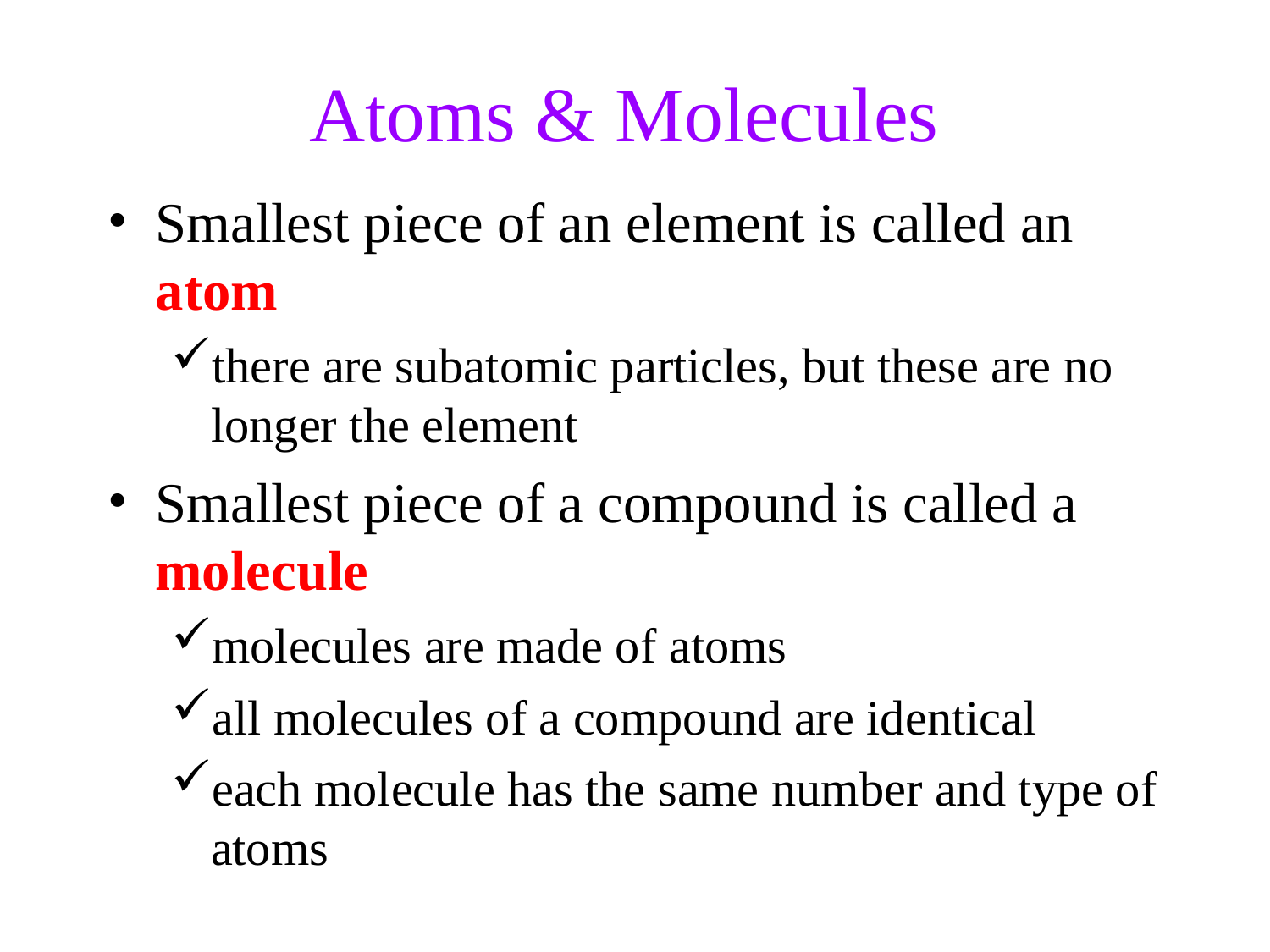

Atoms & Molecules
Smallest piece of an element is called an atom
there are subatomic particles, but these are no longer the element
Smallest piece of a compound is called a molecule
molecules are made of atoms
all molecules of a compound are identical
each molecule has the same number and type of atoms